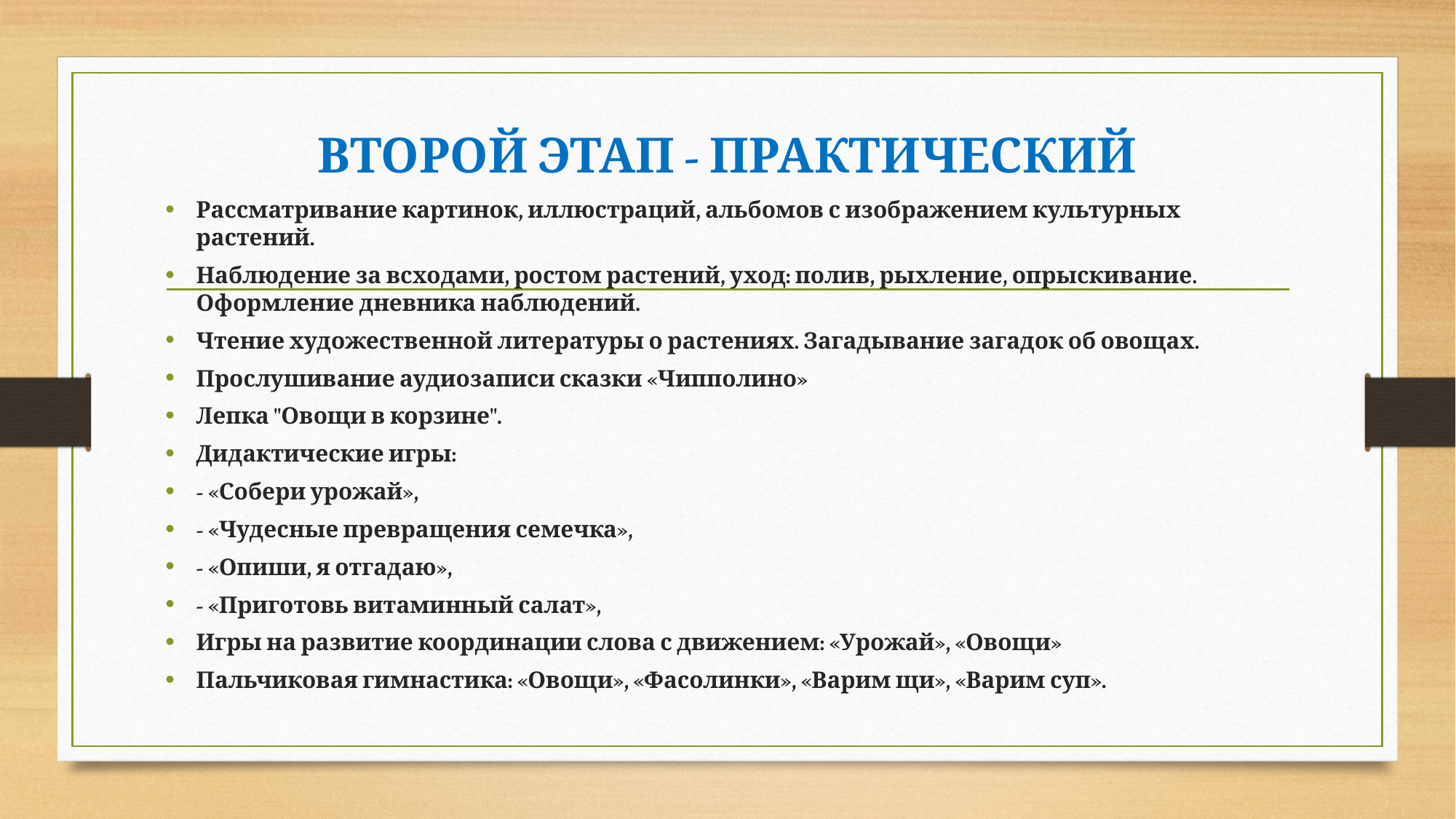

# ВТОРОЙ ЭТАП - ПРАКТИЧЕСКИЙ
Рассматривание картинок, иллюстраций, альбомов с изображением культурных растений.
Наблюдение за всходами, ростом растений, уход: полив, рыхление, опрыскивание. Оформление дневника наблюдений.
Чтение художественной литературы о растениях. Загадывание загадок об овощах.
Прослушивание аудиозаписи сказки «Чипполино»
Лепка "Овощи в корзине".
Дидактические игры:
- «Собери урожай»,
- «Чудесные превращения семечка»,
- «Опиши, я отгадаю»,
- «Приготовь витаминный салат»,
Игры на развитие координации слова с движением: «Урожай», «Овощи»
Пальчиковая гимнастика: «Овощи», «Фасолинки», «Варим щи», «Варим суп».